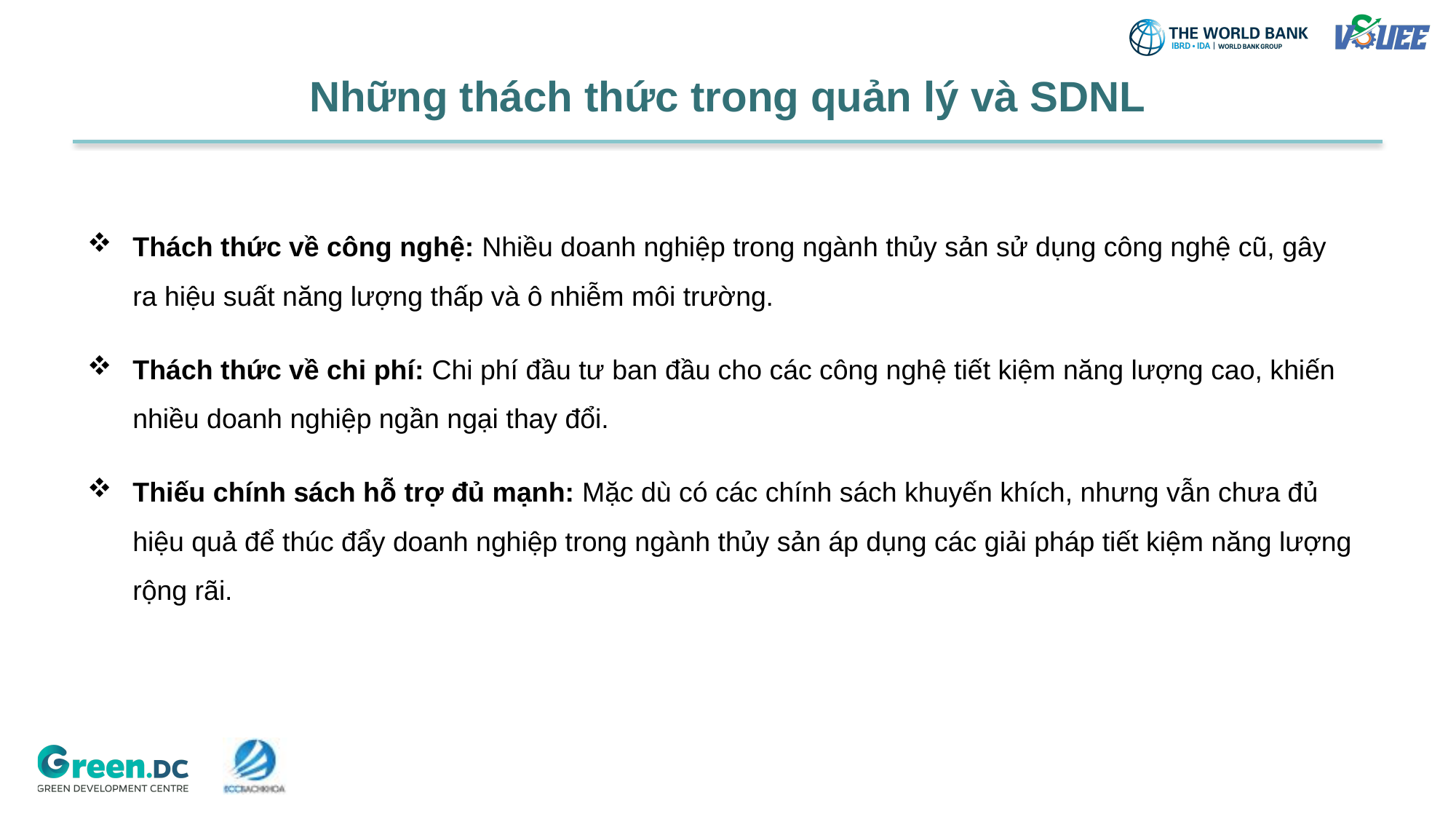

# Những thách thức trong quản lý và SDNL
Thách thức về công nghệ: Nhiều doanh nghiệp trong ngành thủy sản sử dụng công nghệ cũ, gây ra hiệu suất năng lượng thấp và ô nhiễm môi trường.
Thách thức về chi phí: Chi phí đầu tư ban đầu cho các công nghệ tiết kiệm năng lượng cao, khiến nhiều doanh nghiệp ngần ngại thay đổi.
Thiếu chính sách hỗ trợ đủ mạnh: Mặc dù có các chính sách khuyến khích, nhưng vẫn chưa đủ hiệu quả để thúc đẩy doanh nghiệp trong ngành thủy sản áp dụng các giải pháp tiết kiệm năng lượng rộng rãi.